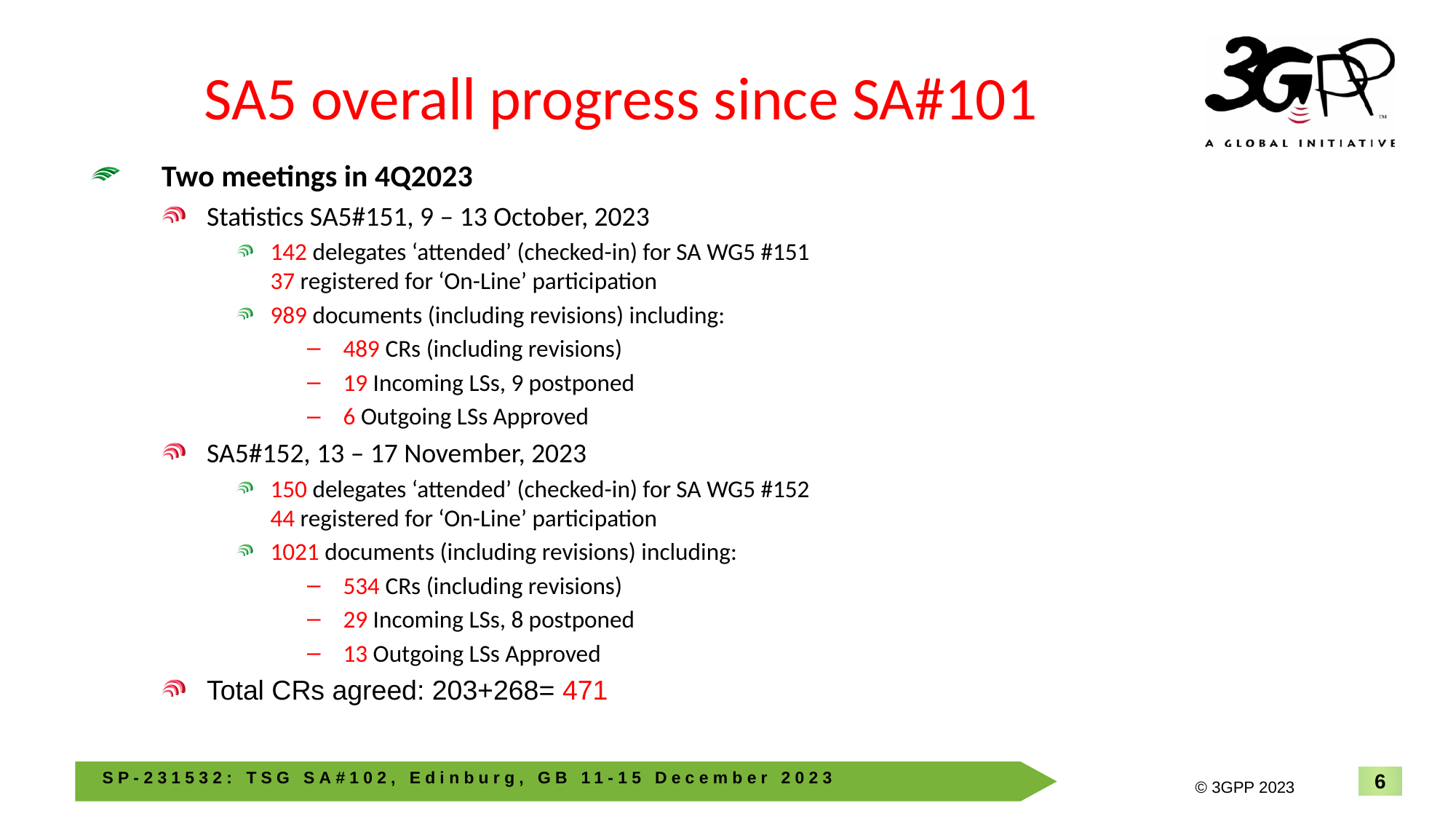

# SA5 overall progress since SA#101
Two meetings in 4Q2023
Statistics SA5#151, 9 – 13 October, 2023
142 delegates ‘attended’ (checked-in) for SA WG5 #151
37 registered for ‘On-Line’ participation
989 documents (including revisions) including:
489 CRs (including revisions)
19 Incoming LSs, 9 postponed
6 Outgoing LSs Approved
SA5#152, 13 – 17 November, 2023
150 delegates ‘attended’ (checked-in) for SA WG5 #152
44 registered for ‘On-Line’ participation
1021 documents (including revisions) including:
534 CRs (including revisions)
29 Incoming LSs, 8 postponed
13 Outgoing LSs Approved
Total CRs agreed: 203+268= 471